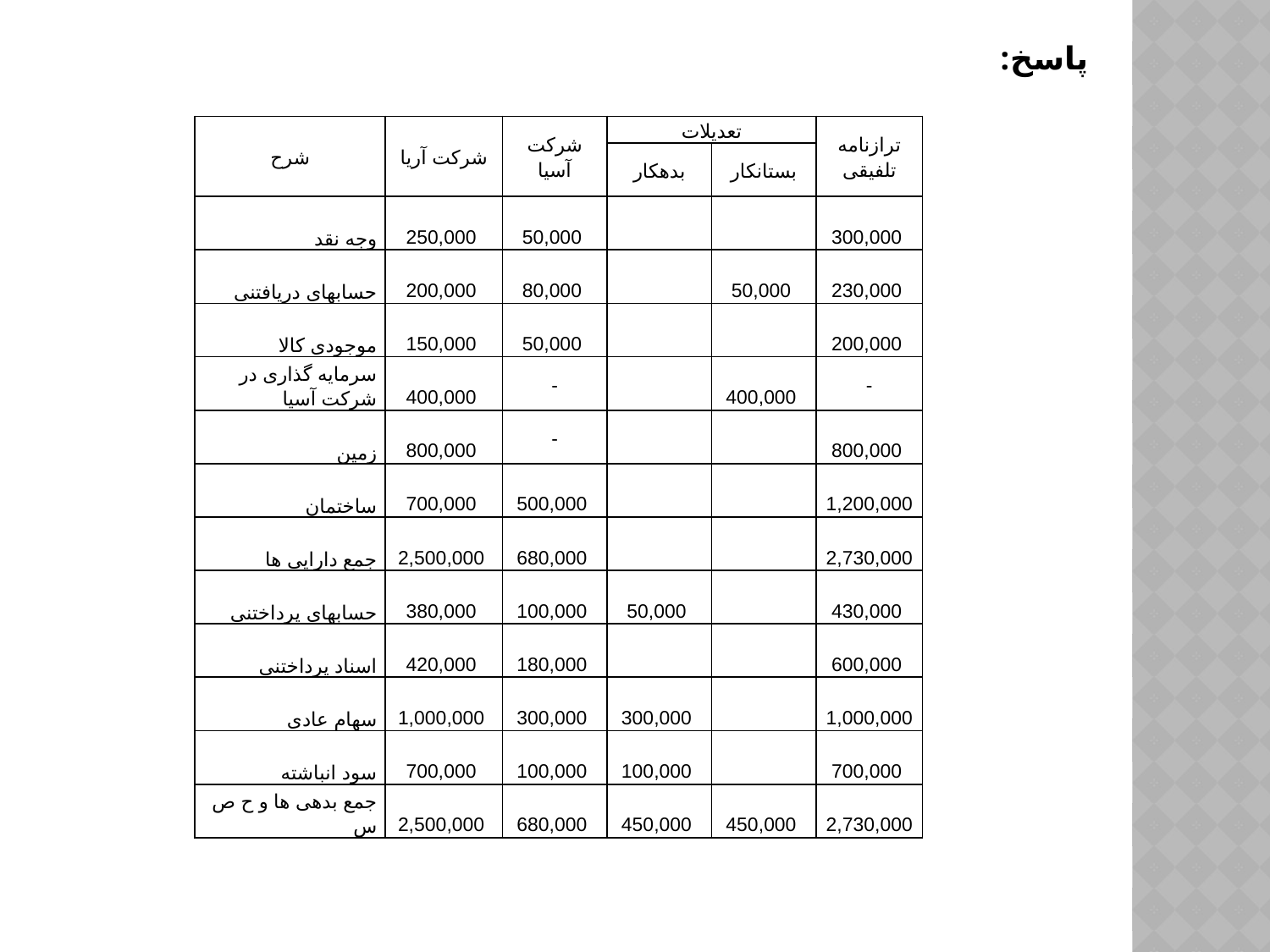

پاسخ:
| شرح | شرکت آریا | شرکت آسیا | تعدیلات |  | ترازنامه تلفیقی |
| --- | --- | --- | --- | --- | --- |
|  |  |  | بدهکار | بستانکار |  |
| وجه نقد | 250,000 | 50,000 |  |  | 300,000 |
| حسابهای دریافتنی | 200,000 | 80,000 |  | 50,000 | 230,000 |
| موجودی کالا | 150,000 | 50,000 |  |  | 200,000 |
| سرمایه گذاری در شرکت آسیا | 400,000 | - |  | 400,000 | - |
| زمین | 800,000 | - |  |  | 800,000 |
| ساختمان | 700,000 | 500,000 |  |  | 1,200,000 |
| جمع دارایی ها | 2,500,000 | 680,000 |  |  | 2,730,000 |
| حسابهای پرداختنی | 380,000 | 100,000 | 50,000 |  | 430,000 |
| اسناد پرداختنی | 420,000 | 180,000 |  |  | 600,000 |
| سهام عادی | 1,000,000 | 300,000 | 300,000 |  | 1,000,000 |
| سود انباشته | 700,000 | 100,000 | 100,000 |  | 700,000 |
| جمع بدهی ها و ح ص س | 2,500,000 | 680,000 | 450,000 | 450,000 | 2,730,000 |